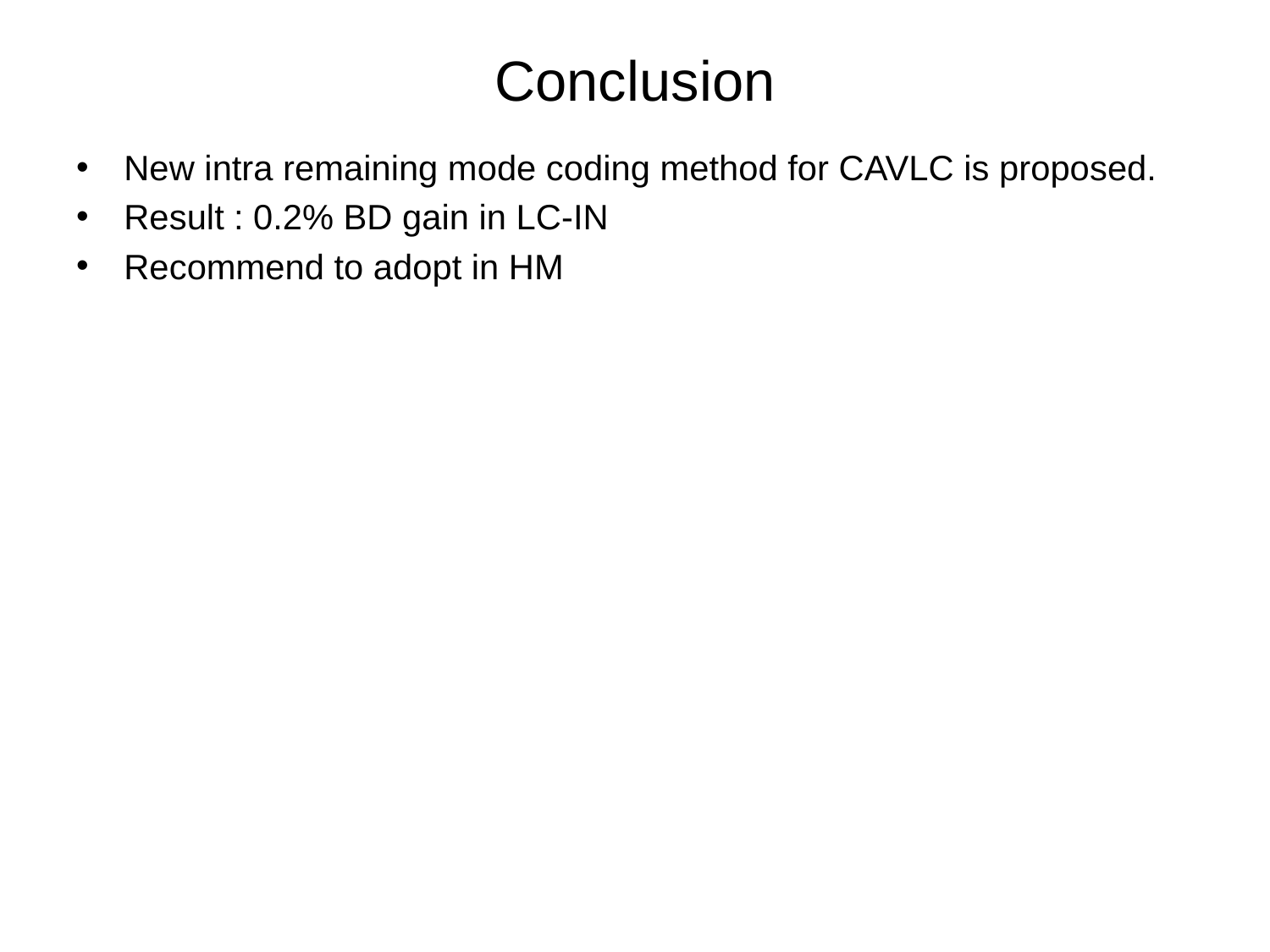

# Conclusion
New intra remaining mode coding method for CAVLC is proposed.
Result : 0.2% BD gain in LC-IN
Recommend to adopt in HM